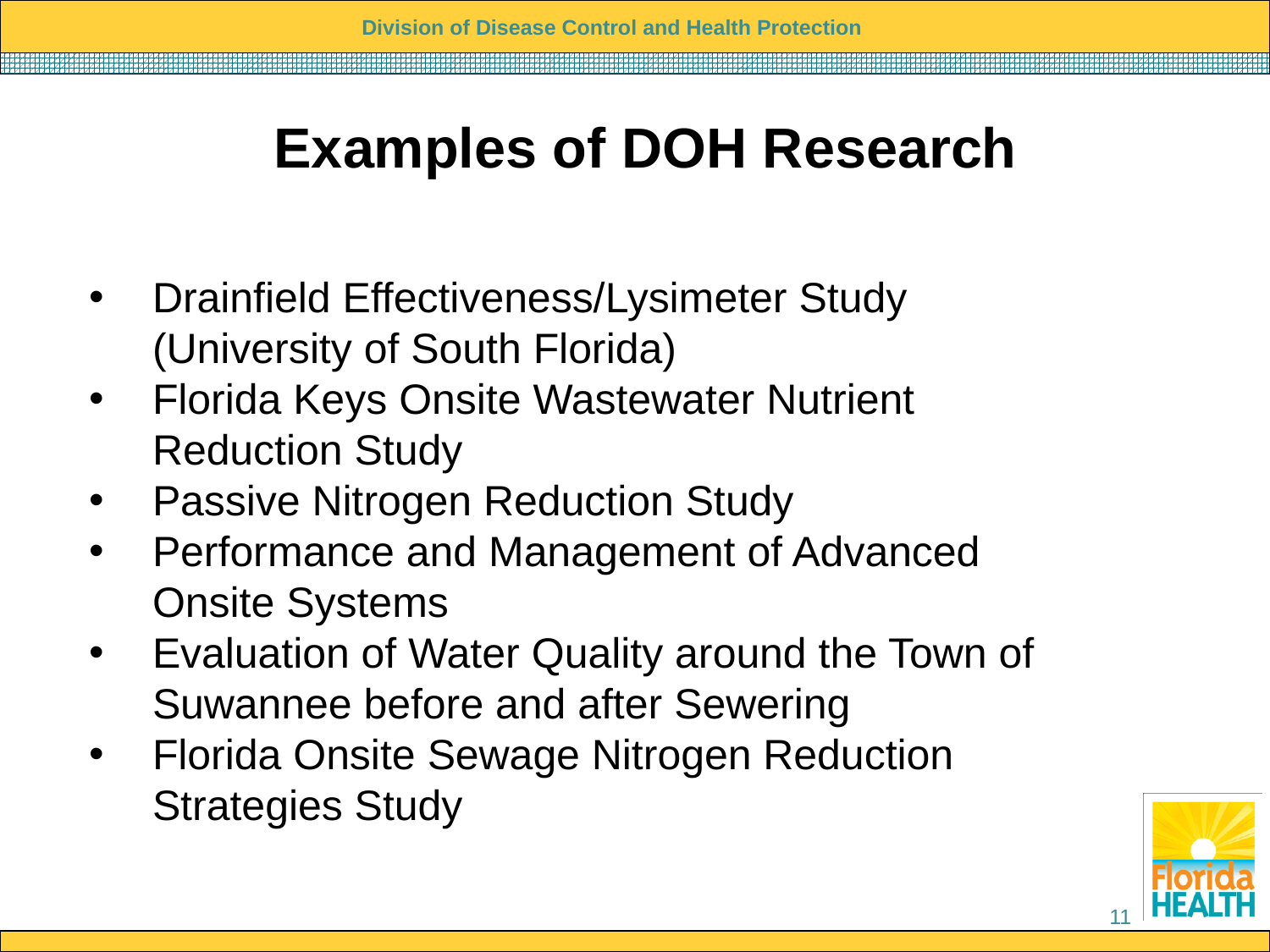

Examples of DOH Research
Drainfield Effectiveness/Lysimeter Study (University of South Florida)
Florida Keys Onsite Wastewater Nutrient Reduction Study
Passive Nitrogen Reduction Study
Performance and Management of Advanced Onsite Systems
Evaluation of Water Quality around the Town of Suwannee before and after Sewering
Florida Onsite Sewage Nitrogen Reduction Strategies Study